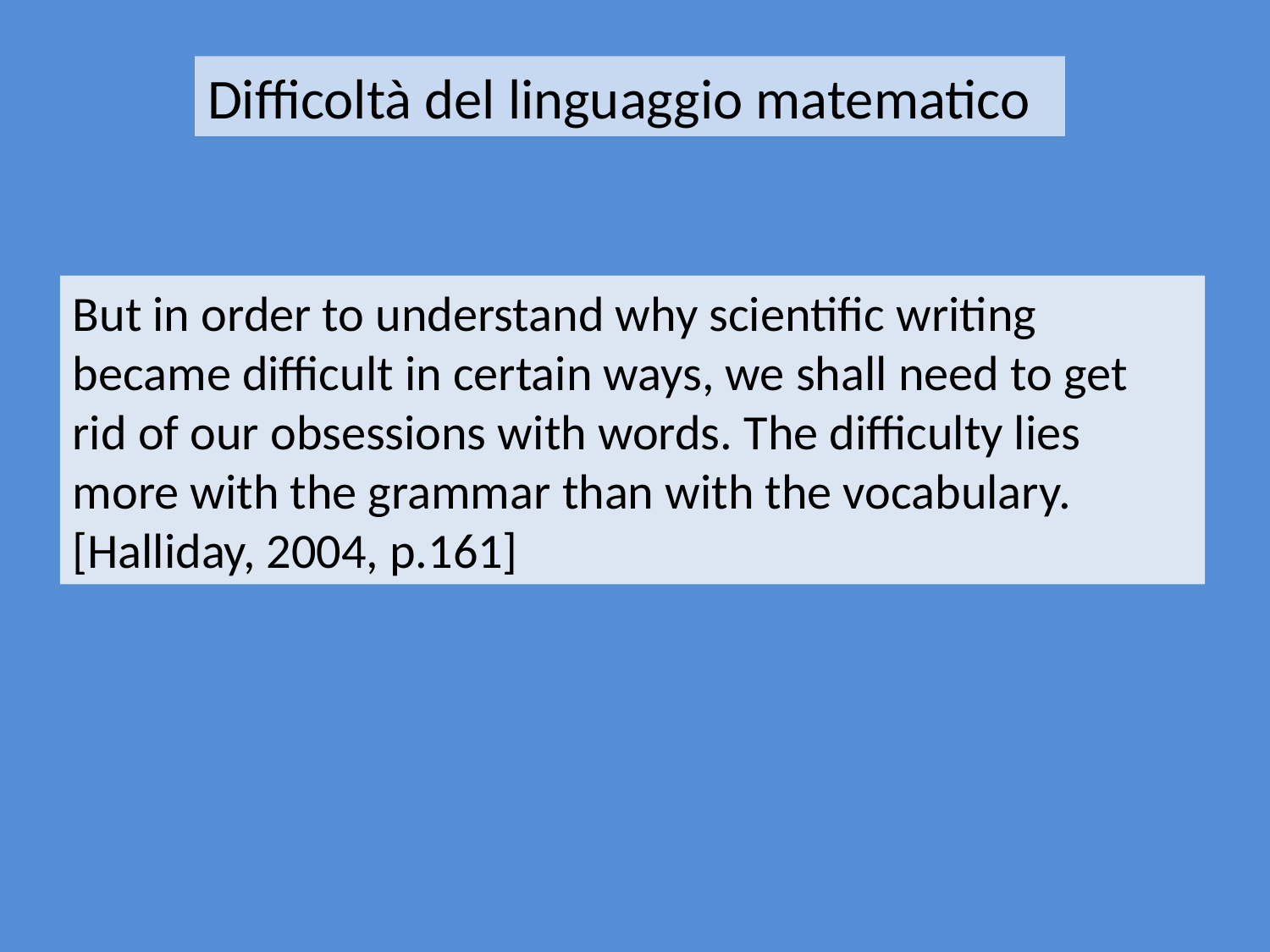

Difficoltà del linguaggio matematico
But in order to understand why scientific writing became difficult in certain ways, we shall need to get rid of our obsessions with words. The difficulty lies more with the grammar than with the vocabulary. [Halliday, 2004, p.161]